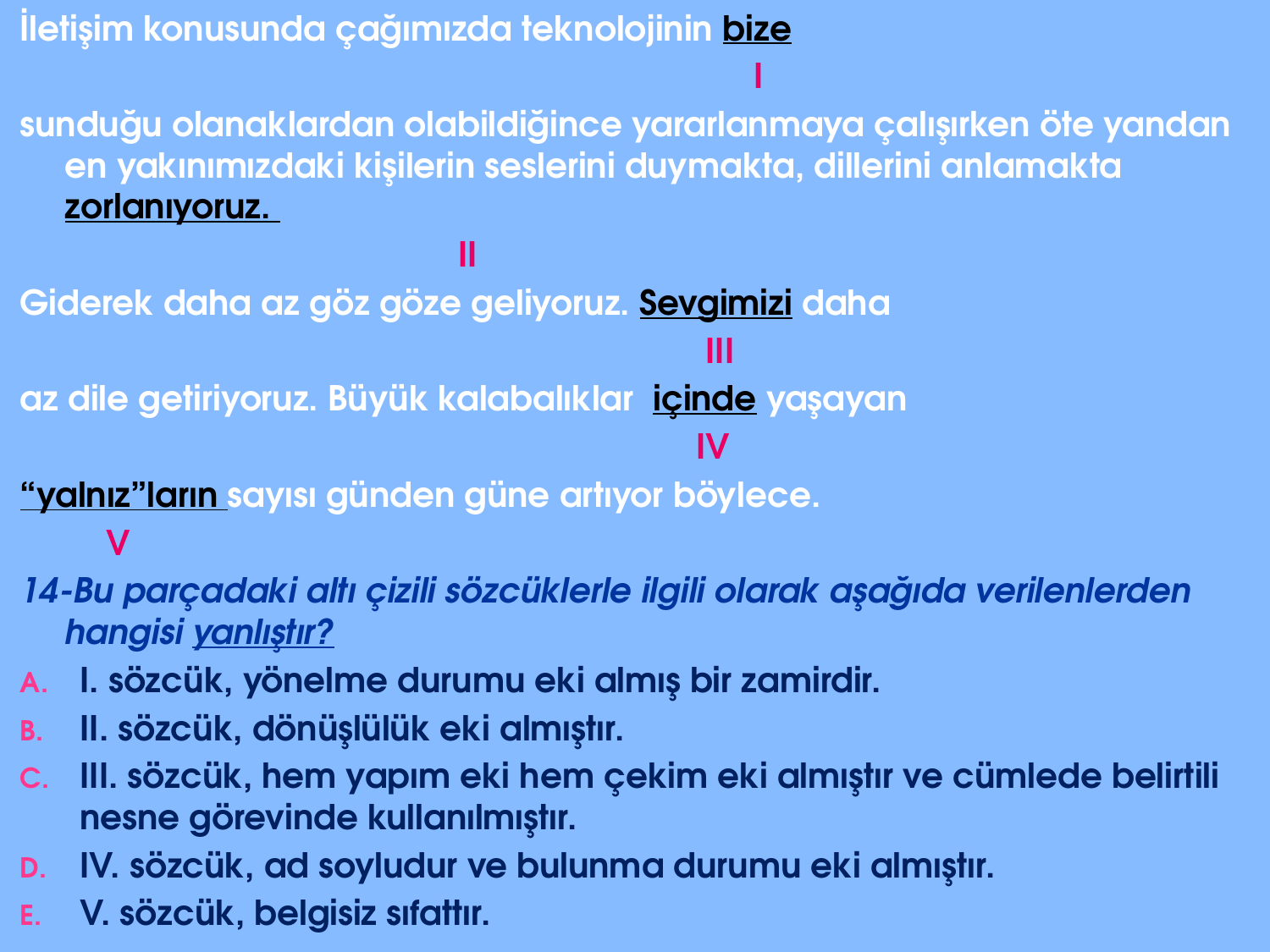

İletişim konusunda çağımızda teknolojinin bize
                                                                             I
sunduğu olanaklardan olabildiğince yararlanmaya çalışırken öte yandan en yakınımızdaki kişilerin seslerini duymakta, dillerini anlamakta zorlanıyoruz.
                                              II
Giderek daha az göz göze geliyoruz. Sevgimizi daha
                                                                        III
az dile getiriyoruz. Büyük kalabalıklar  içinde yaşayan
                                                                       IV
“yalnız”ların sayısı günden güne artıyor böylece.
         V
14-Bu parçadaki altı çizili sözcüklerle ilgili olarak aşağıda verilenlerden hangisi yanlıştır?
I. sözcük, yönelme durumu eki almış bir zamirdir.
II. sözcük, dönüşlülük eki almıştır.
III. sözcük, hem yapım eki hem çekim eki almıştır ve cümlede belirtili nesne görevinde kullanılmıştır.
IV. sözcük, ad soyludur ve bulunma durumu eki almıştır.
V. sözcük, belgisiz sıfattır.